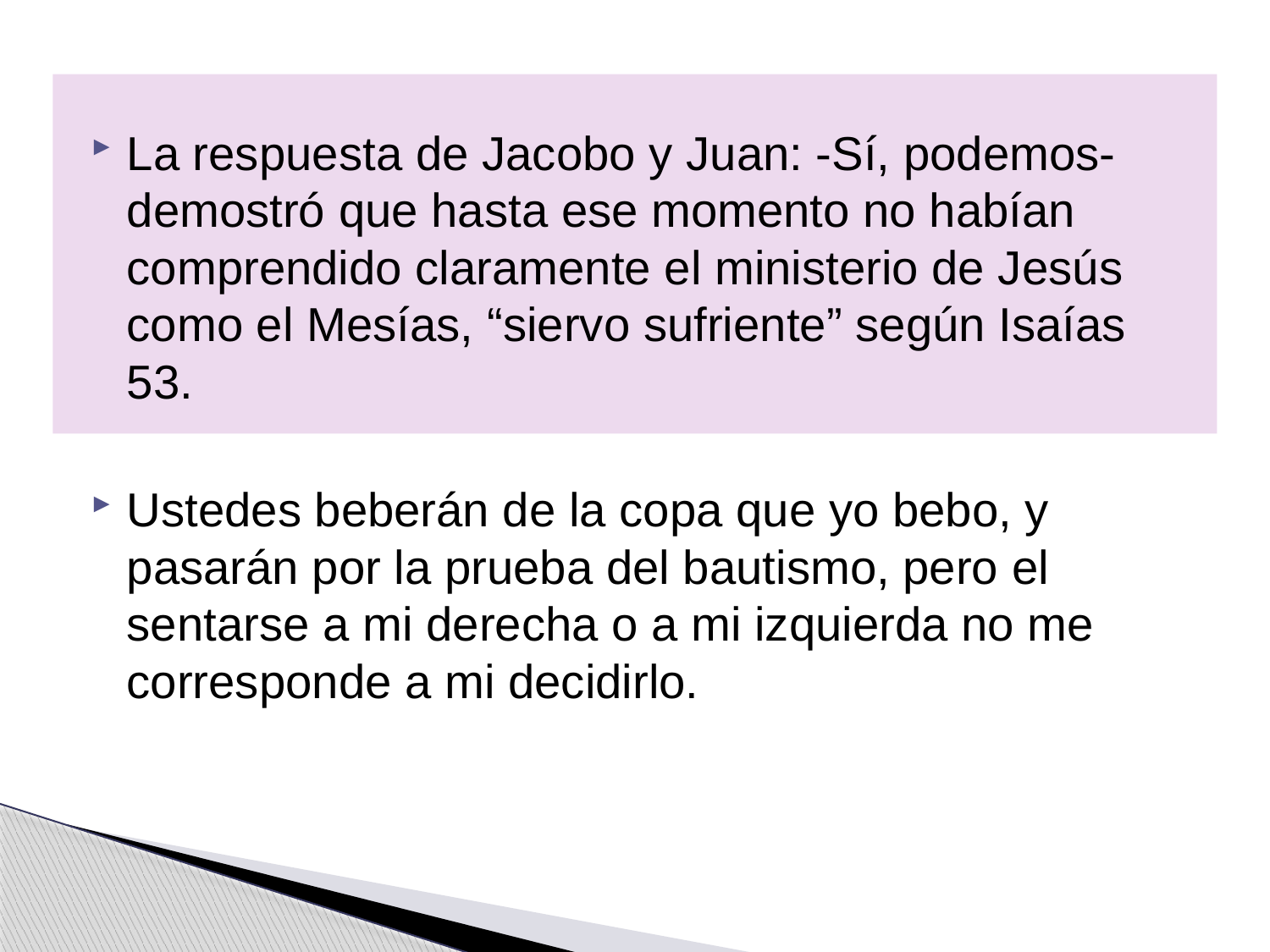

La respuesta de Jacobo y Juan: -Sí, podemos- demostró que hasta ese momento no habían comprendido claramente el ministerio de Jesús como el Mesías, “siervo sufriente” según Isaías 53.

Ustedes beberán de la copa que yo bebo, y pasarán por la prueba del bautismo, pero el sentarse a mi derecha o a mi izquierda no me corresponde a mi decidirlo.